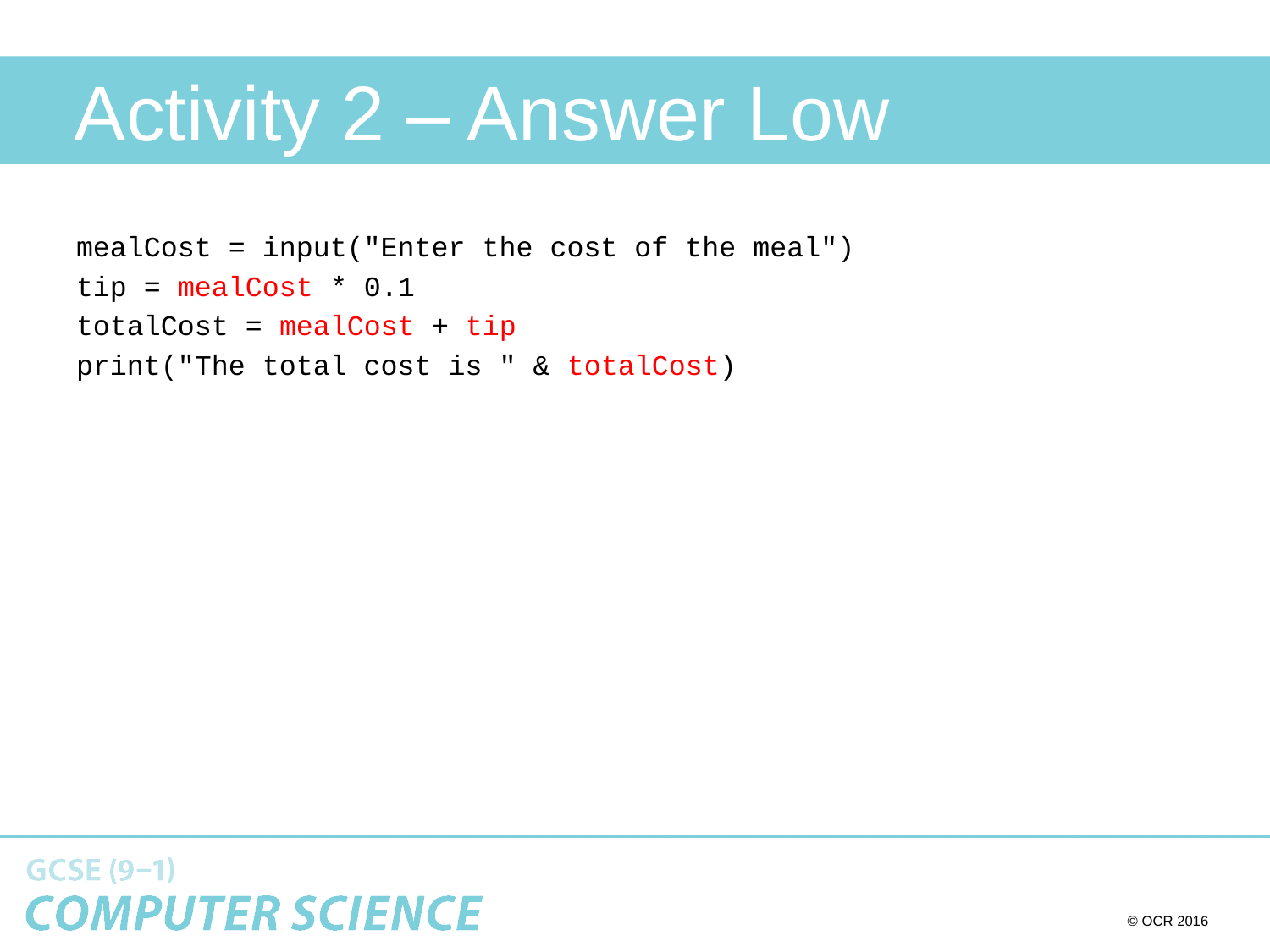

# Activity 2 – Answer Low
mealCost = input("Enter the cost of the meal")
tip = mealCost * 0.1
totalCost = mealCost + tip
print("The total cost is " & totalCost)